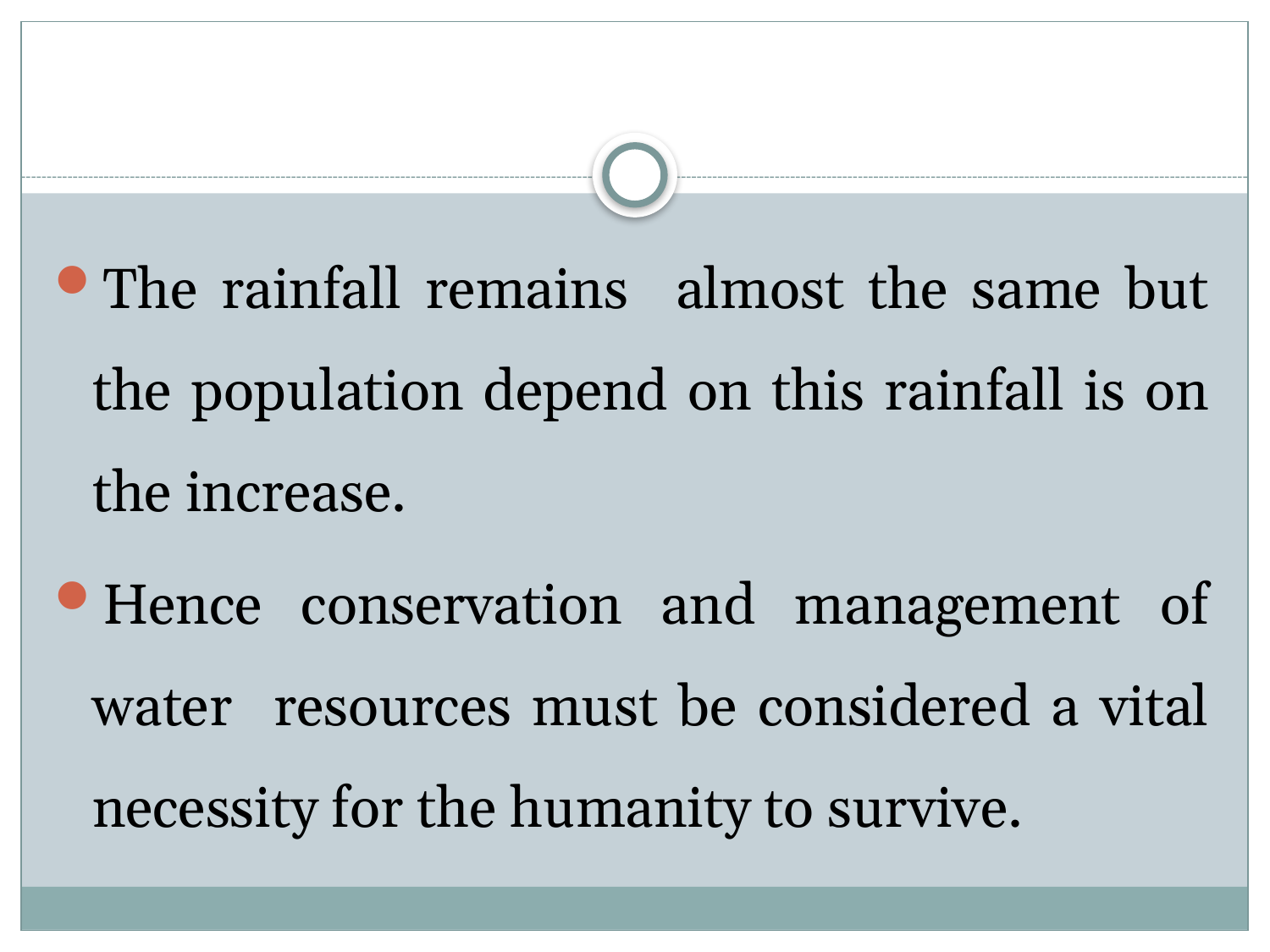

#
The rainfall remains  almost the same but the population depend on this rainfall is on the increase.
Hence conservation and management of water  resources must be considered a vital necessity for the humanity to survive.